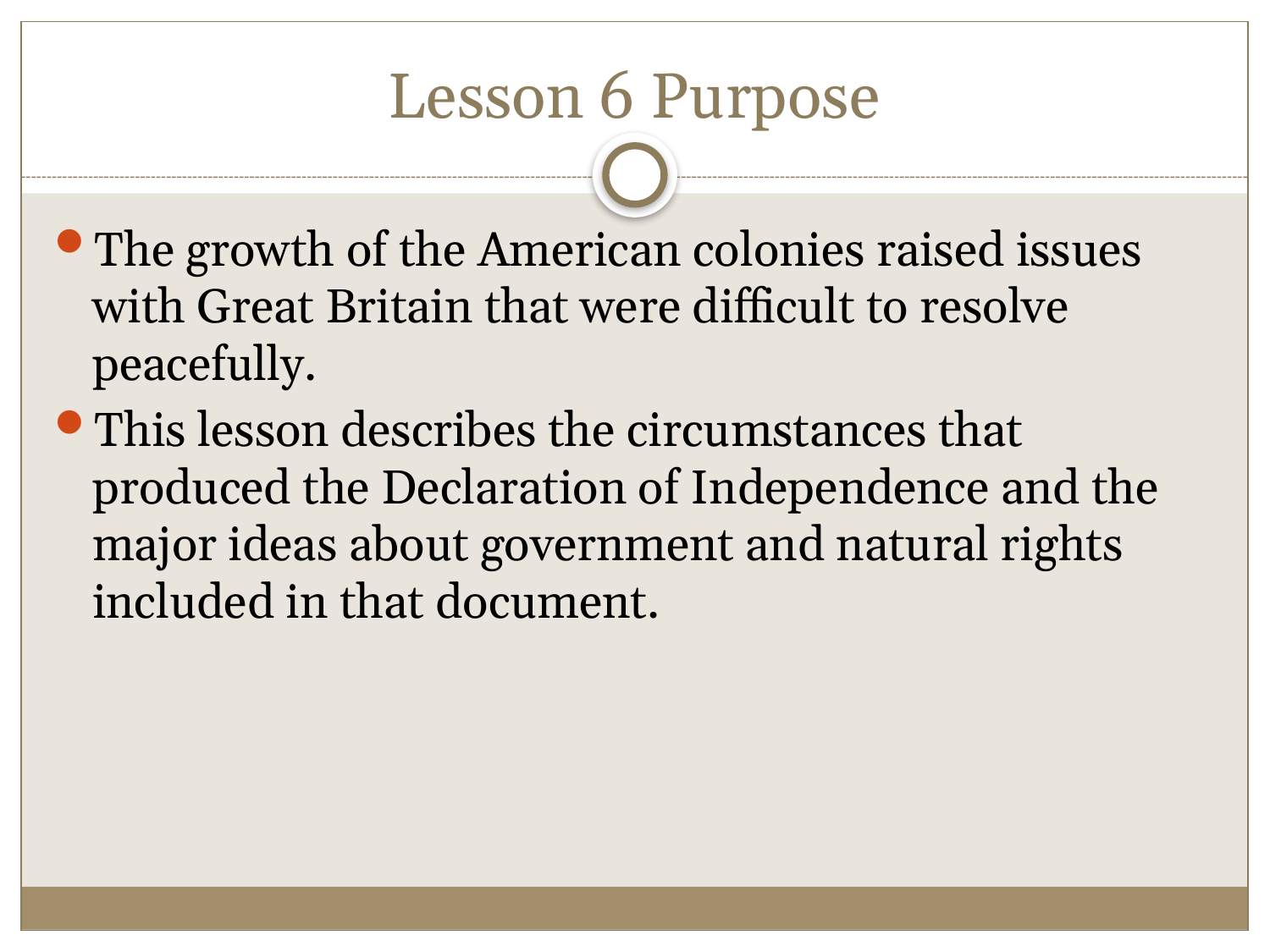

# Lesson 6 Purpose
The growth of the American colonies raised issues with Great Britain that were difficult to resolve peacefully.
This lesson describes the circumstances that produced the Declaration of Independence and the major ideas about government and natural rights included in that document.